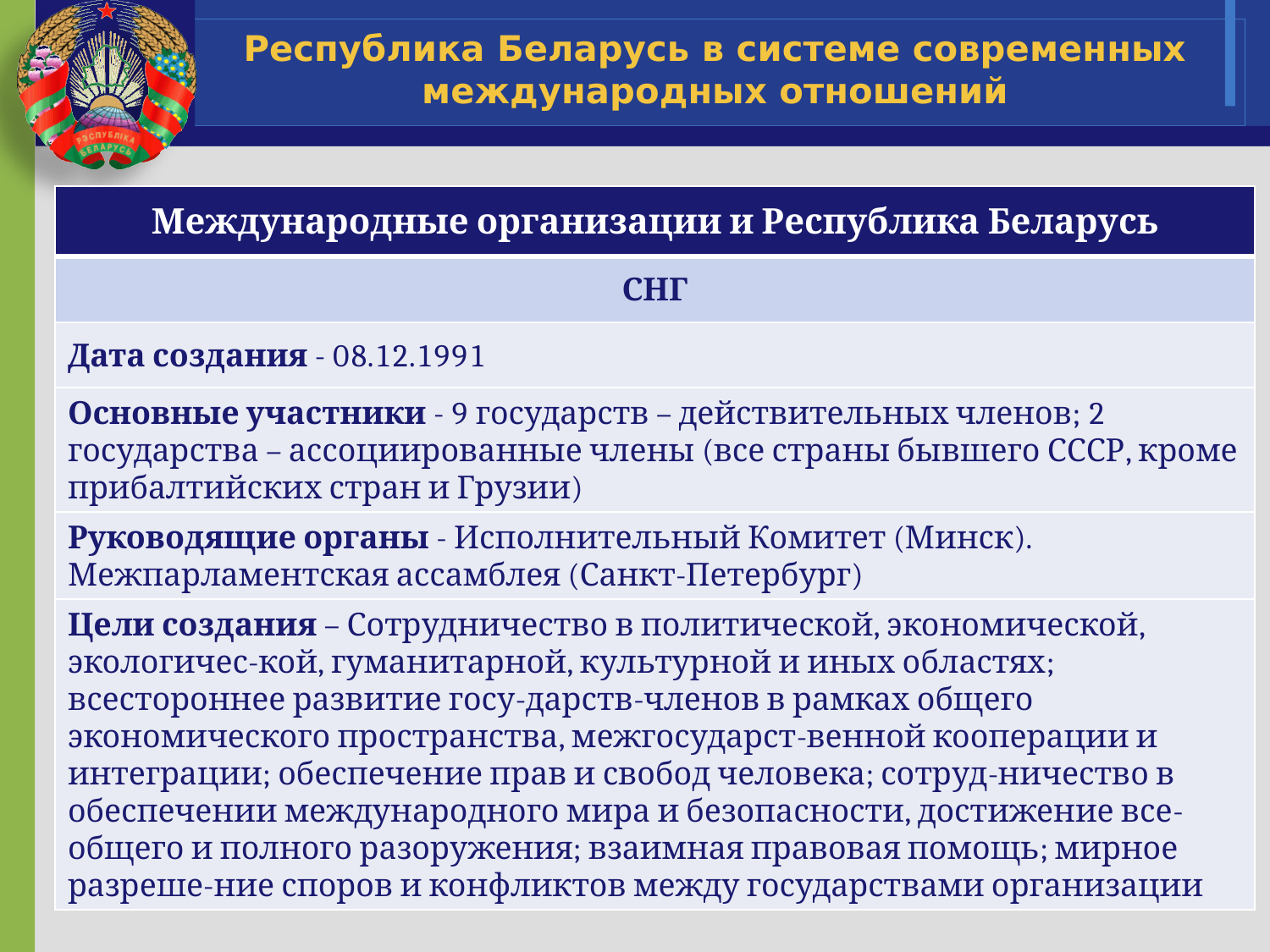

# Республика Беларусь в системе современных международных отношений
| Международные организации и Республика Беларусь |
| --- |
| СНГ |
| Дата создания - 08.12.1991 |
| Основные участники - 9 государств – действительных членов; 2 государства – ассоциированные члены (все страны бывшего СССР, кроме прибалтийских стран и Грузии) |
| Руководящие органы - Исполнительный Комитет (Минск). Межпарламентская ассамблея (Санкт-Петербург) |
| Цели создания – Сотрудничество в политической, экономической, экологичес-кой, гуманитарной, культурной и иных областях; всестороннее развитие госу-дарств-членов в рамках общего экономического пространства, межгосударст-венной кооперации и интеграции; обеспечение прав и свобод человека; сотруд-ничество в обеспечении международного мира и безопасности, достижение все-общего и полного разоружения; взаимная правовая помощь; мирное разреше-ние споров и конфликтов между государствами организации |